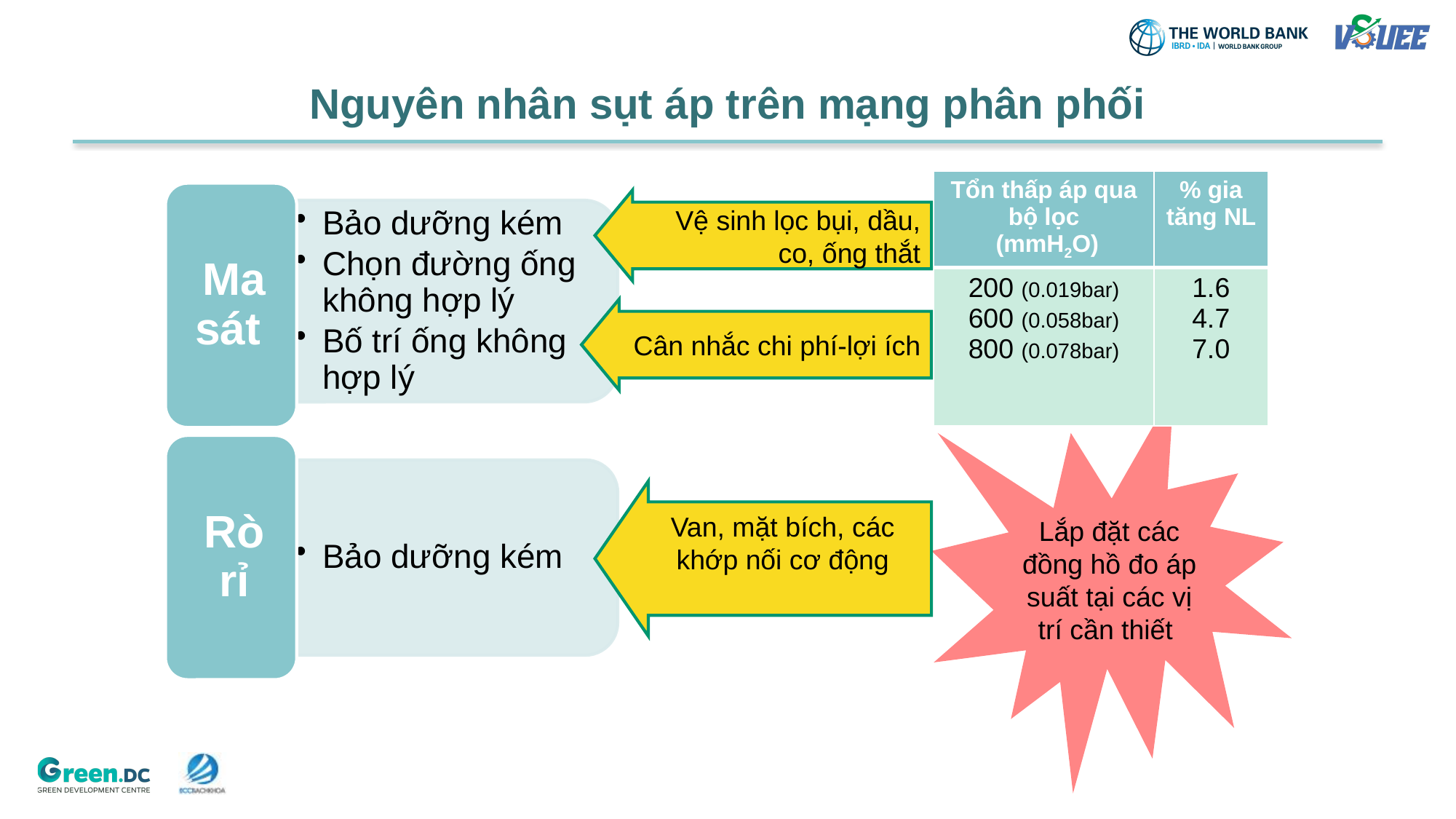

# Nguyên nhân sụt áp trên mạng phân phối
| Tổn thấp áp qua bộ lọc (mmH2O) | % gia tăng NL |
| --- | --- |
| 200 (0.019bar) 600 (0.058bar) 800 (0.078bar) | 1.6 4.7 7.0 |
Bảo dưỡng kém
Chọn đường ống không hợp lý
Bố trí ống không hợp lý
Ma sát
Bảo dưỡng kém
Rò rỉ
Vệ sinh lọc bụi, dầu, co, ống thắt
Cân nhắc chi phí-lợi ích
Lắp đặt các đồng hồ đo áp suất tại các vị trí cần thiết
Van, mặt bích, các khớp nối cơ động